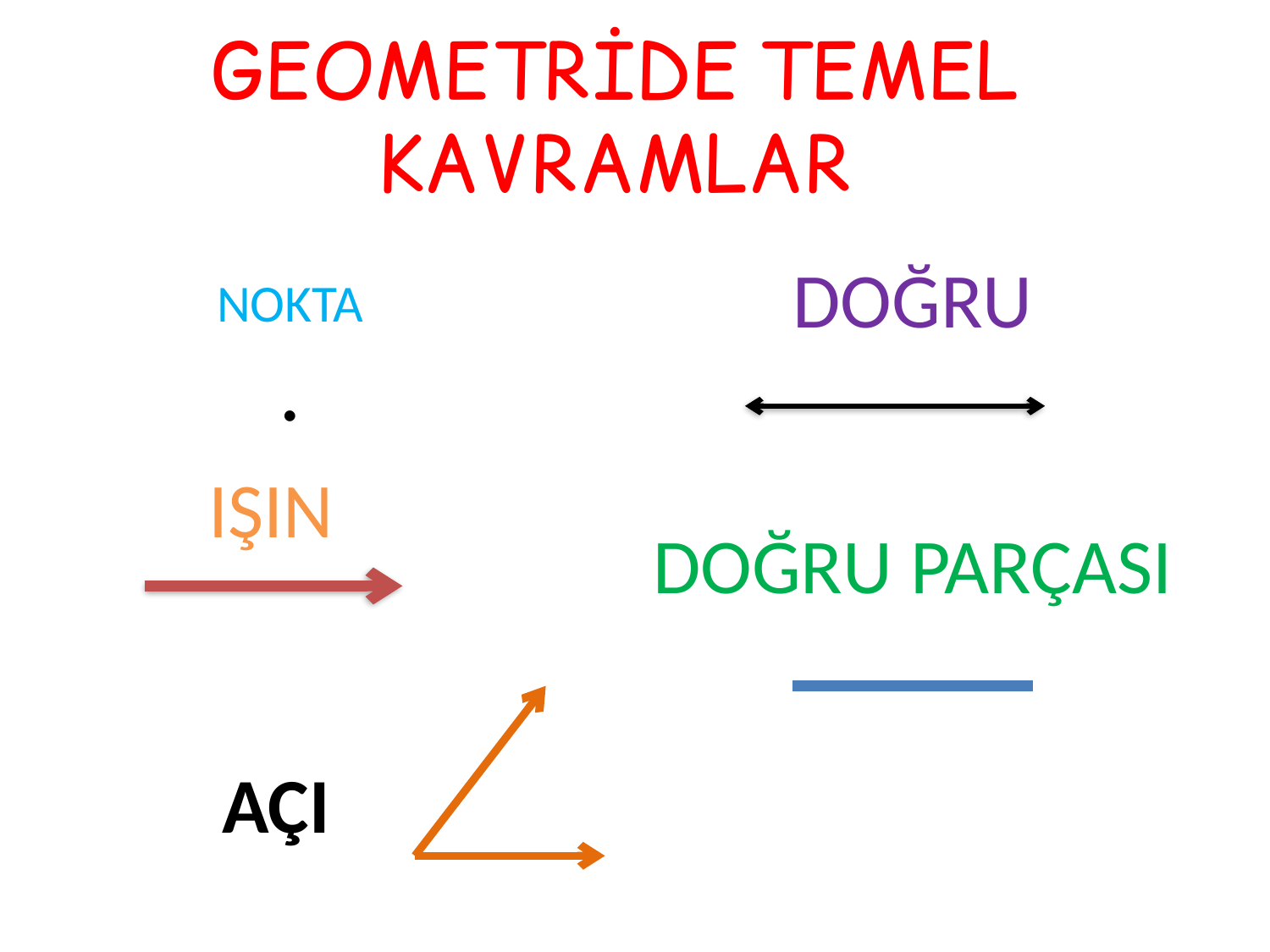

# GEOMETRİDE TEMEL KAVRAMLAR
DOĞRU
NOKTA
.
IŞIN
DOĞRU PARÇASI
AÇI